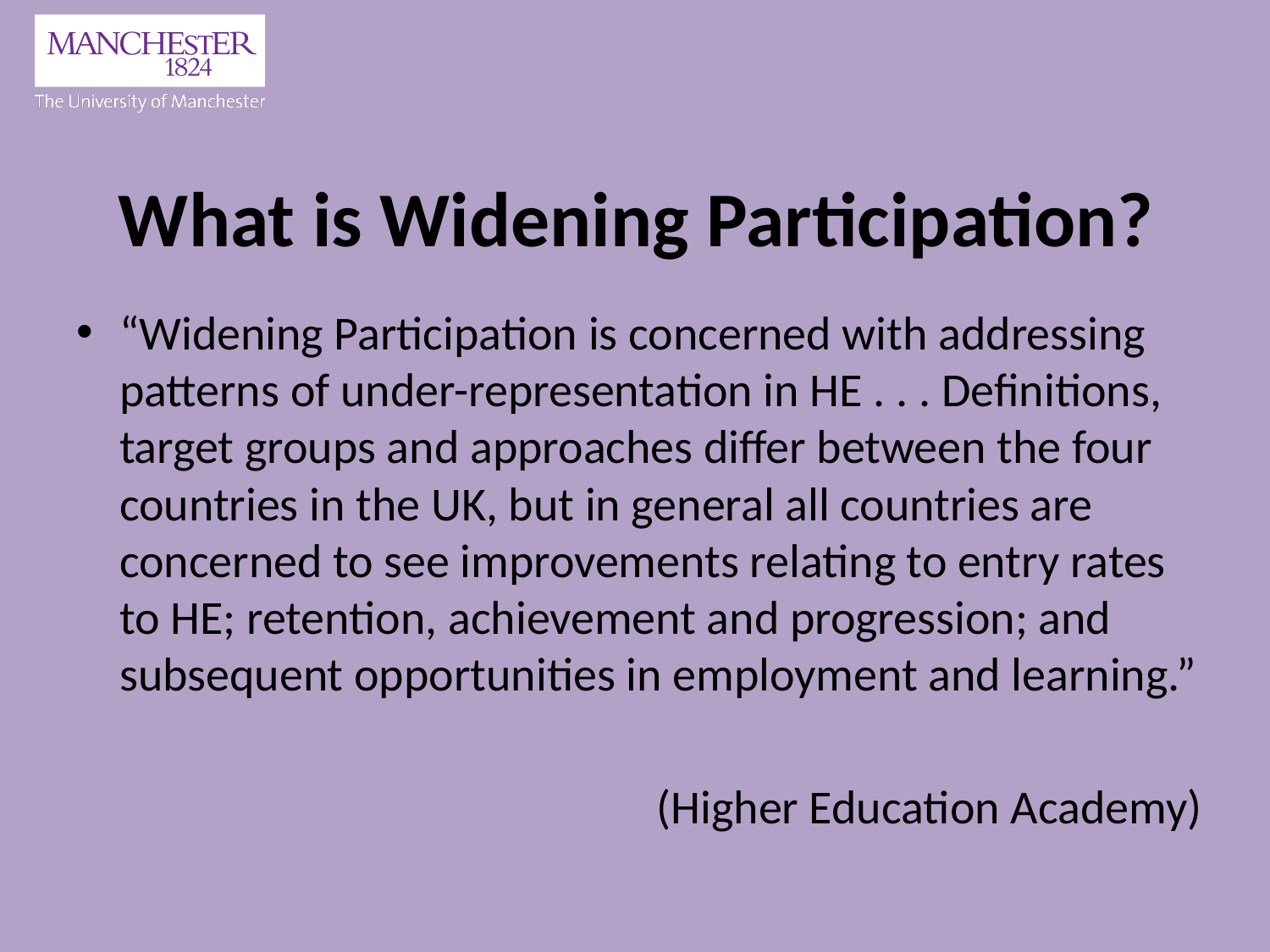

# What is Widening Participation?
“Widening Participation is concerned with addressing patterns of under-representation in HE . . . Definitions, target groups and approaches differ between the four countries in the UK, but in general all countries are concerned to see improvements relating to entry rates to HE; retention, achievement and progression; and subsequent opportunities in employment and learning.”

(Higher Education Academy)